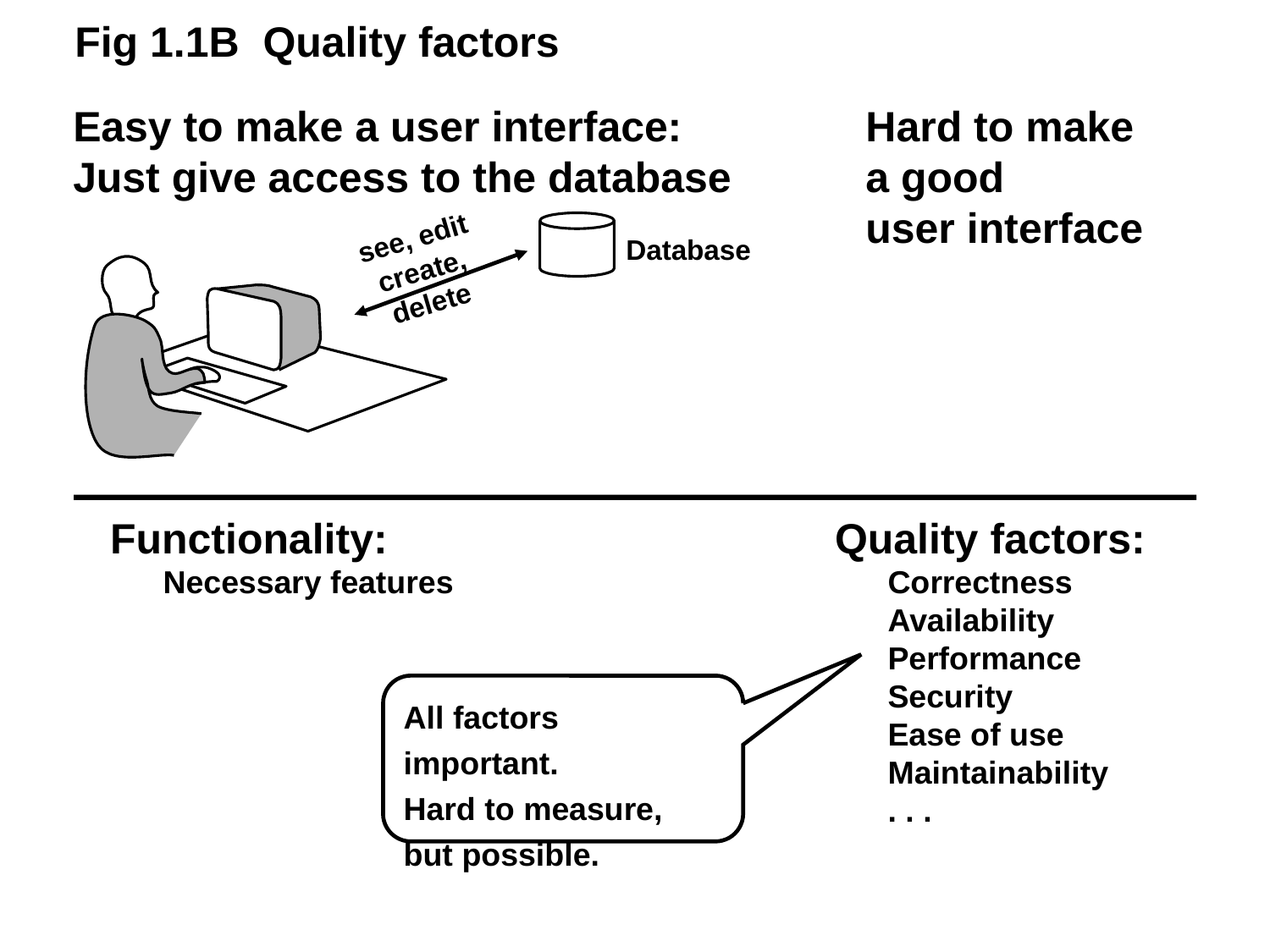

Fig 1.1B  Quality factors
Easy to make a user interface:
Just give access to the database
Hard to make
a good
user interface
see, edit
create, delete

Database

Functionality:
	Necessary features
Quality factors:
	Correctness
	Availability
	Performance
	Security
	Ease of use
	Maintainability
	. . .

All factors important.
Hard to measure,
but possible.